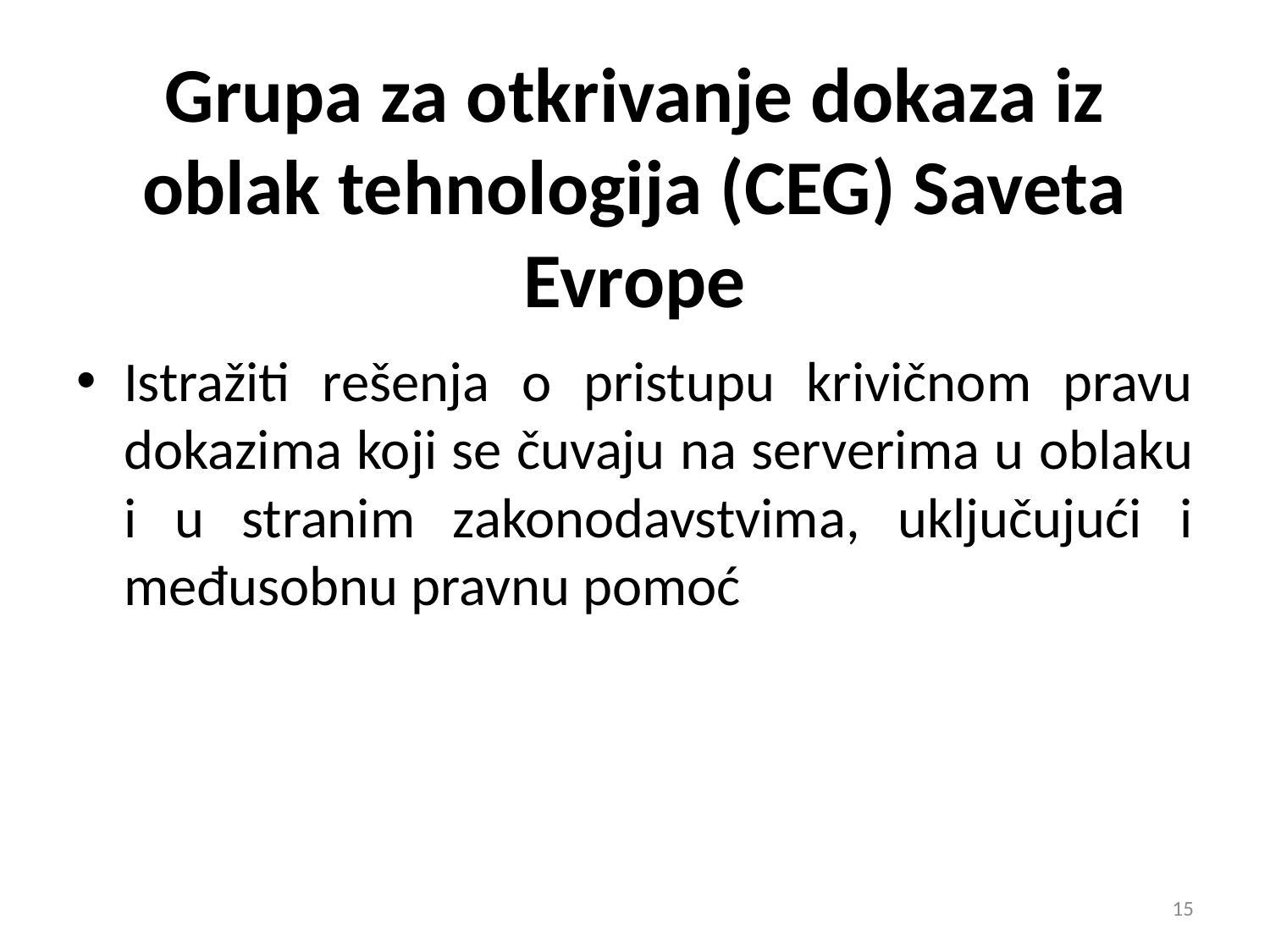

# Grupa za otkrivanje dokaza iz oblak tehnologija (CEG) Saveta Evrope
Istražiti rešenja o pristupu krivičnom pravu dokazima koji se čuvaju na serverima u oblaku i u stranim zakonodavstvima, uključujući i međusobnu pravnu pomoć
15